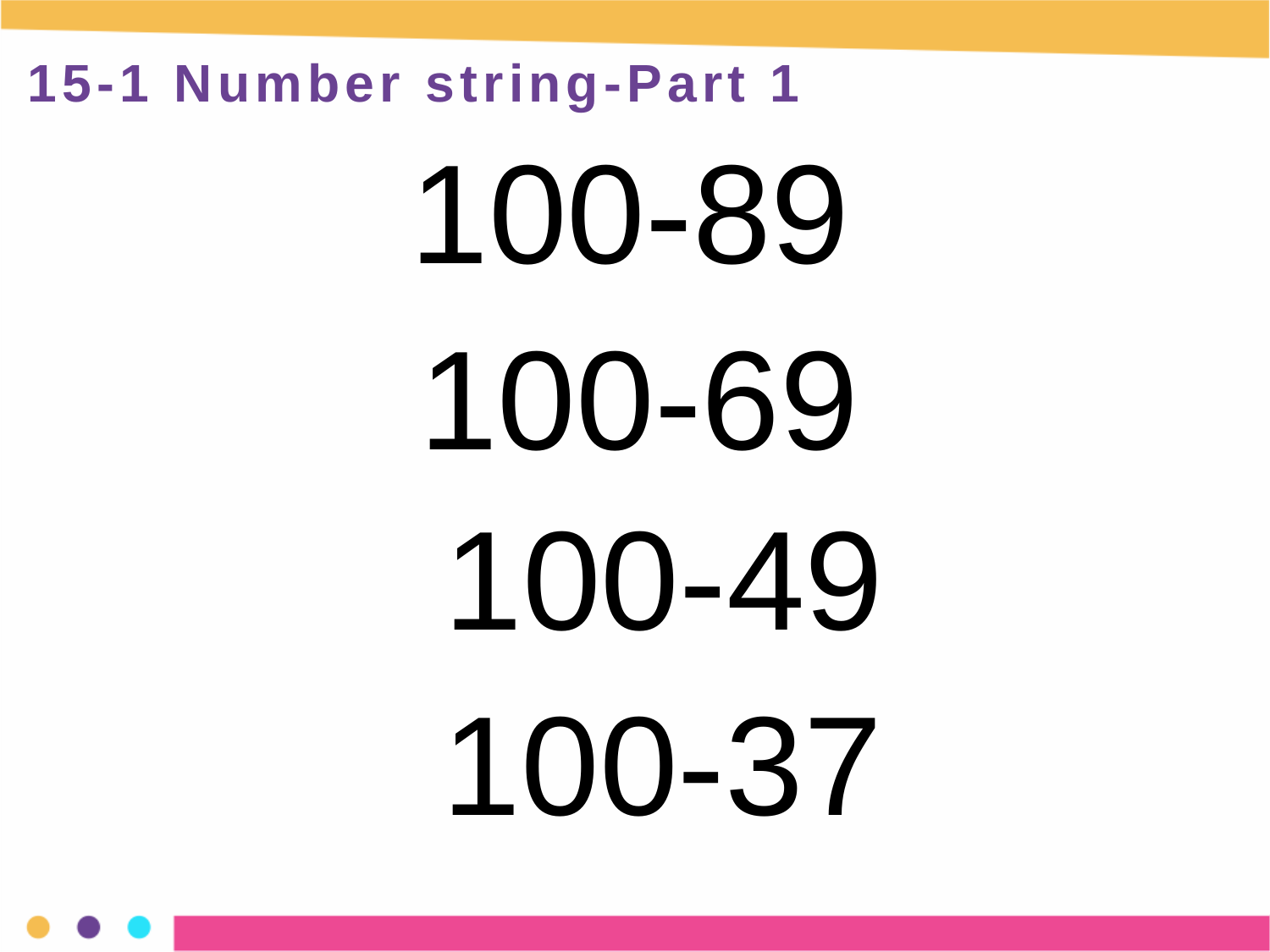

15-1 Number string-Part 1
100-89
100-69
100-49
100-37